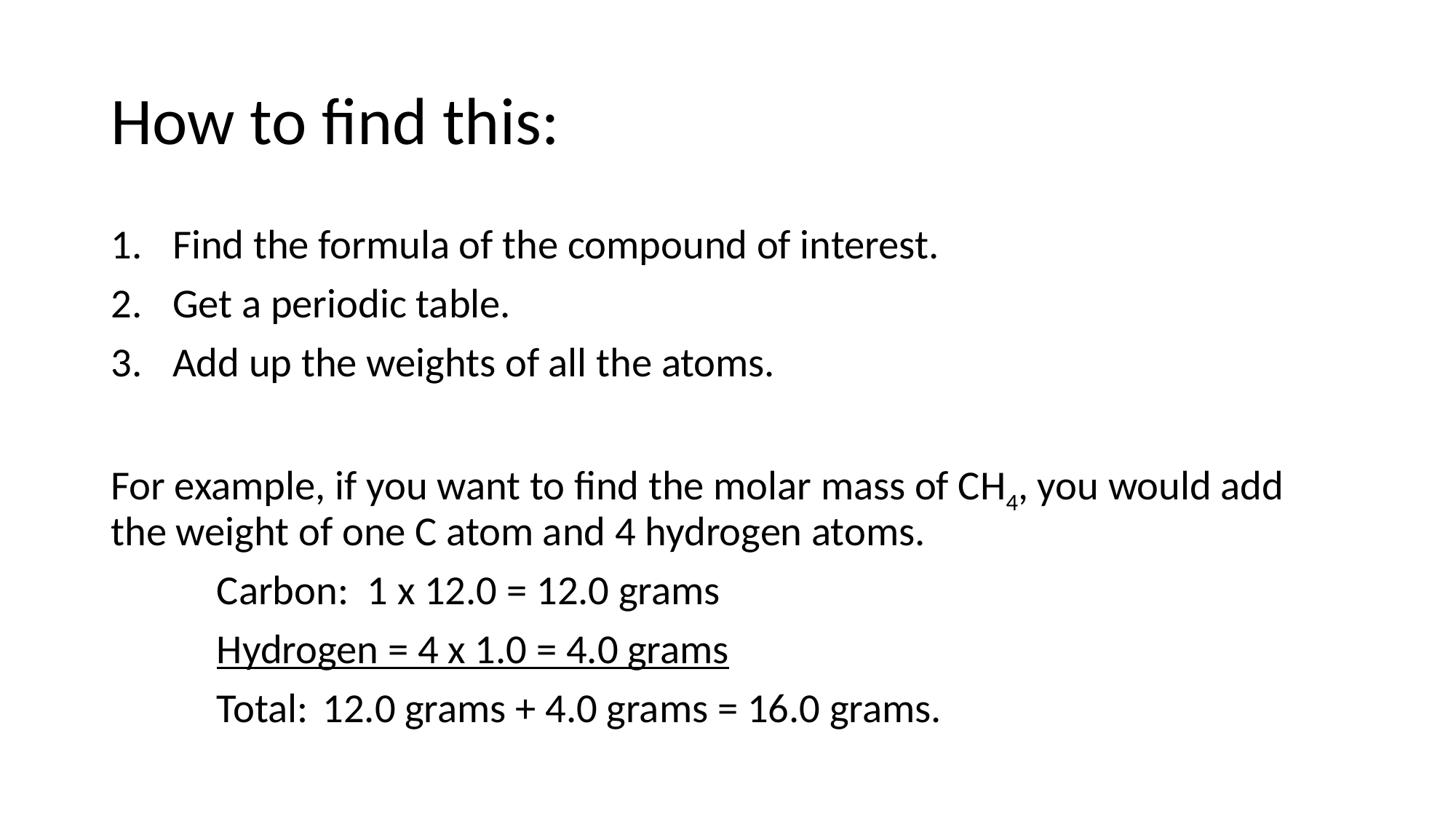

# How to find this:
Find the formula of the compound of interest.
Get a periodic table.
Add up the weights of all the atoms.

For example, if you want to find the molar mass of CH4, you would add the weight of one C atom and 4 hydrogen atoms.
		Carbon:  1 x 12.0 = 12.0 grams
		Hydrogen = 4 x 1.0 = 4.0 grams
		Total:	12.0 grams + 4.0 grams = 16.0 grams.